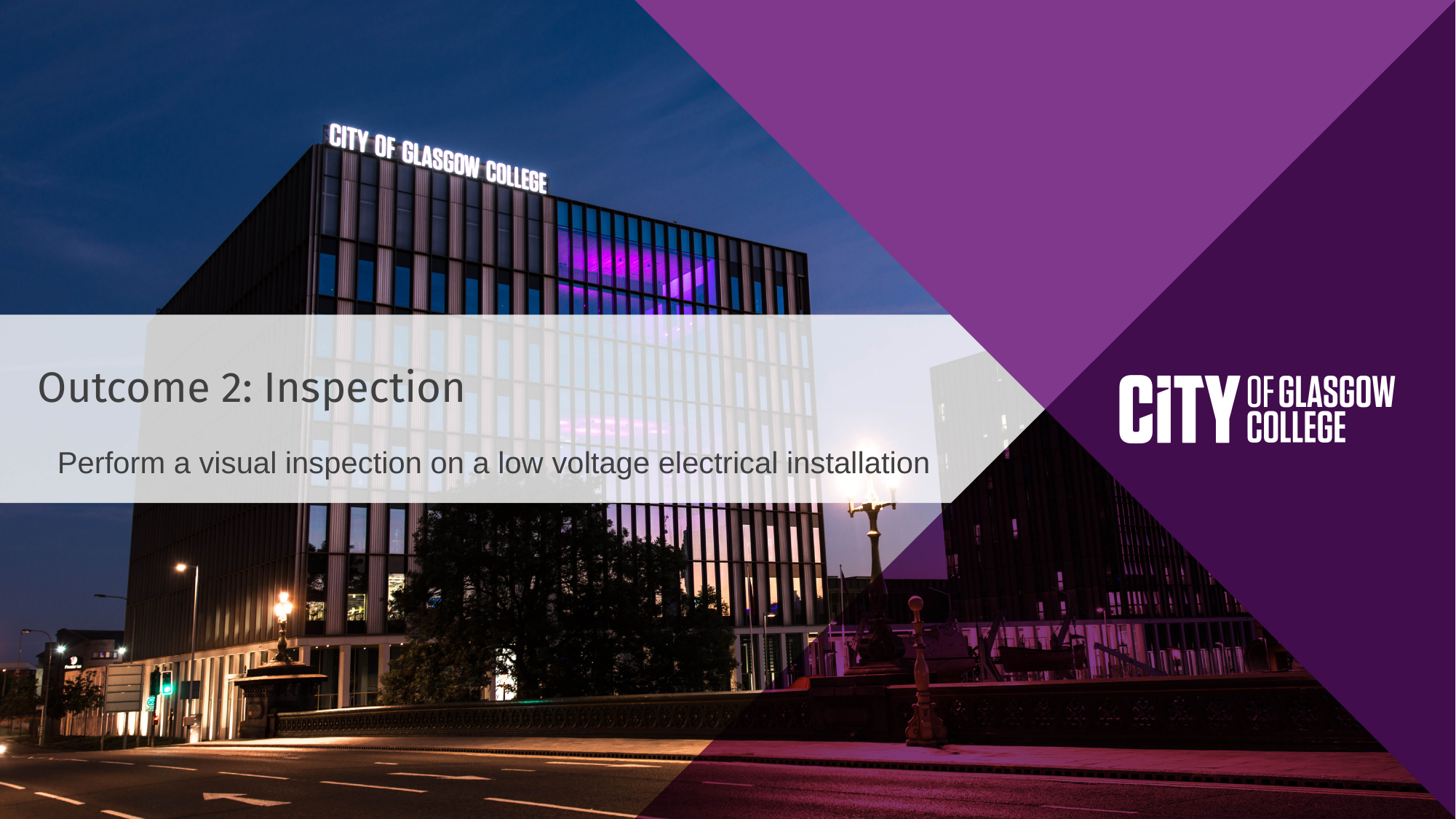

# Outcome 2: Inspection
  Perform a visual inspection on a low voltage electrical installation